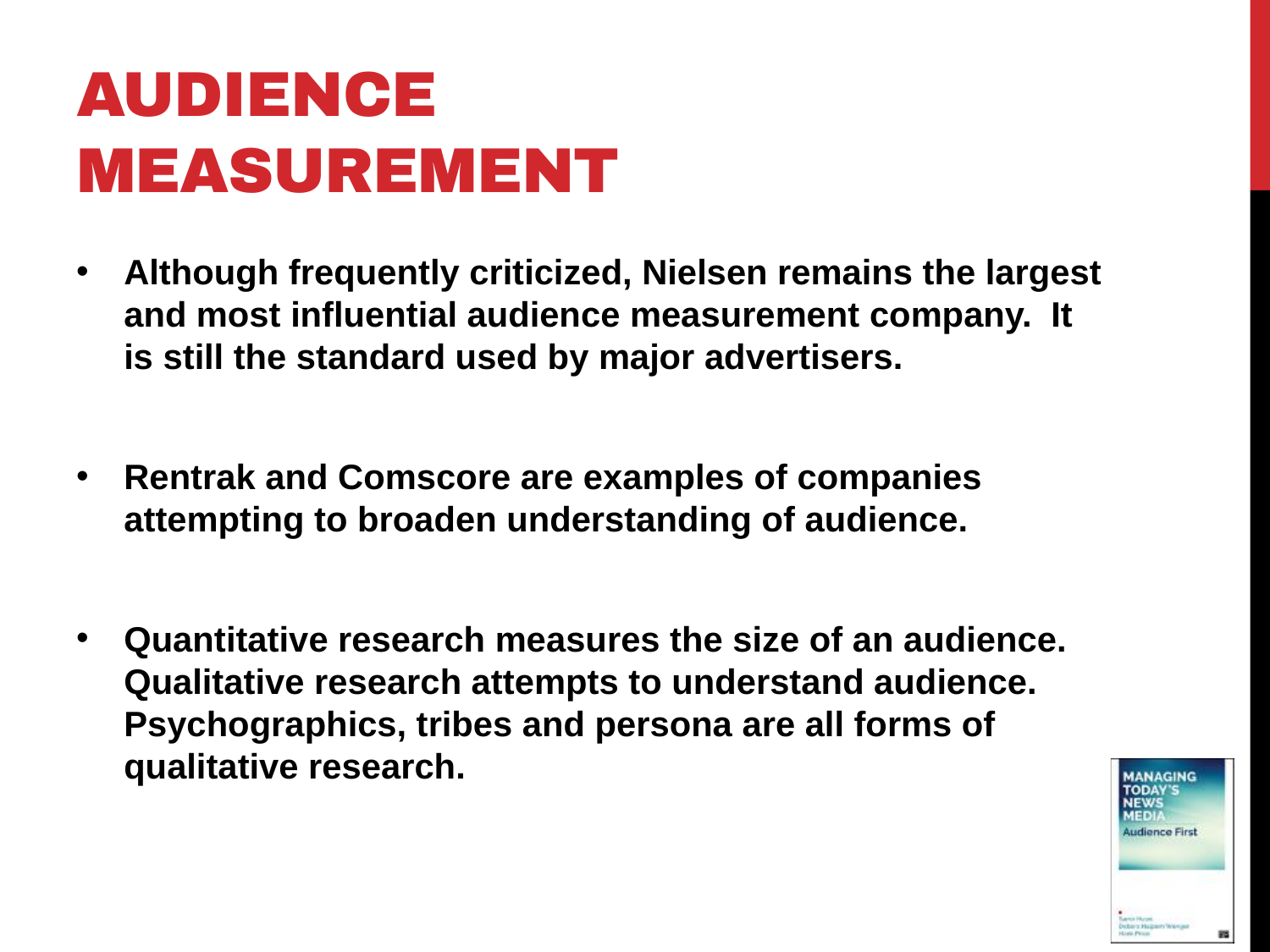

# Audience measurement
Although frequently criticized, Nielsen remains the largest and most influential audience measurement company.  It is still the standard used by major advertisers.

Rentrak and Comscore are examples of companies attempting to broaden understanding of audience.

Quantitative research measures the size of an audience.  Qualitative research attempts to understand audience.  Psychographics, tribes and persona are all forms of qualitative research.